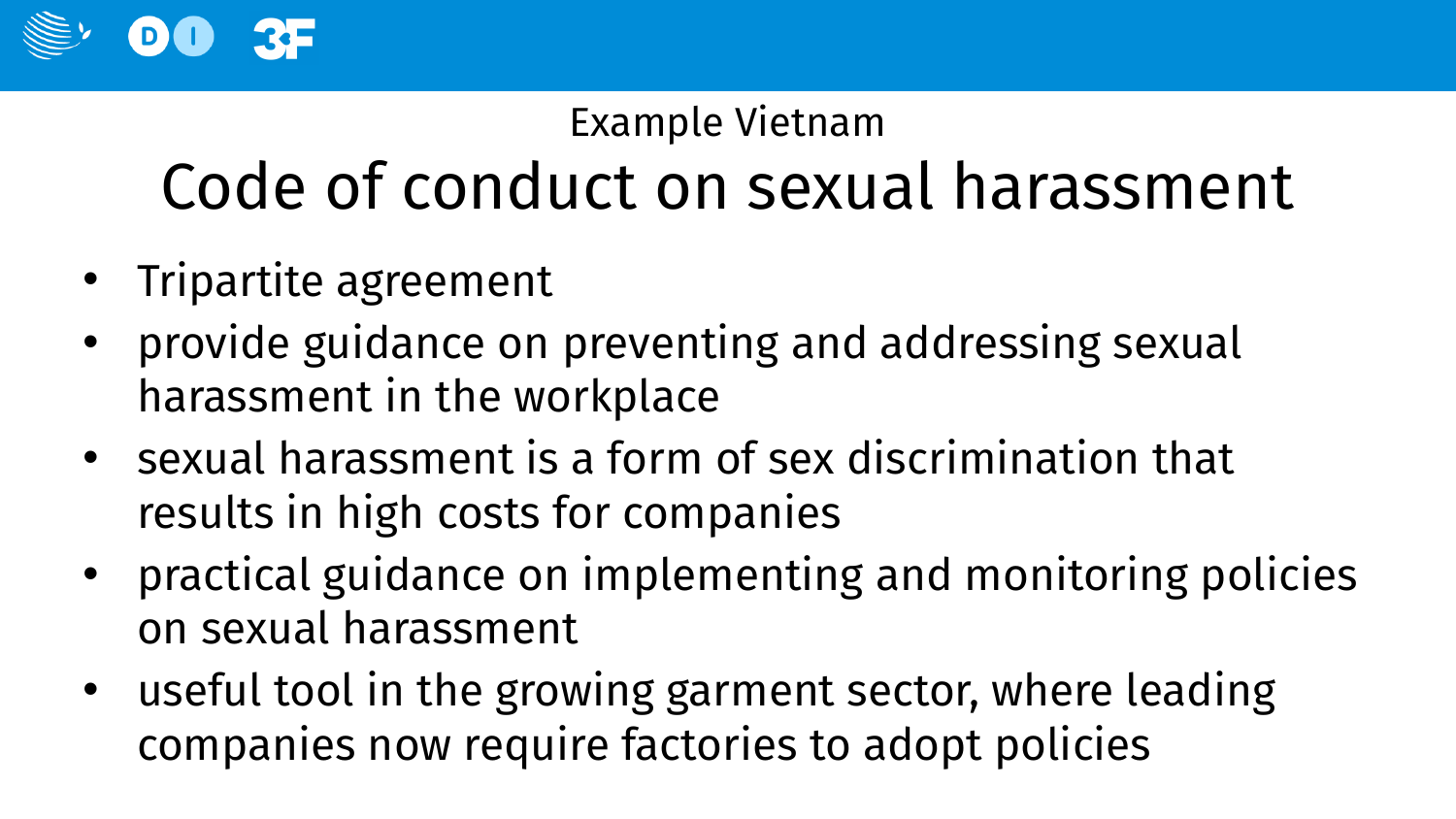

# Example Vietnam Code of conduct on sexual harassment
Tripartite agreement
provide guidance on preventing and addressing sexual harassment in the workplace
sexual harassment is a form of sex discrimination that results in high costs for companies
practical guidance on implementing and monitoring policies on sexual harassment
useful tool in the growing garment sector, where leading companies now require factories to adopt policies